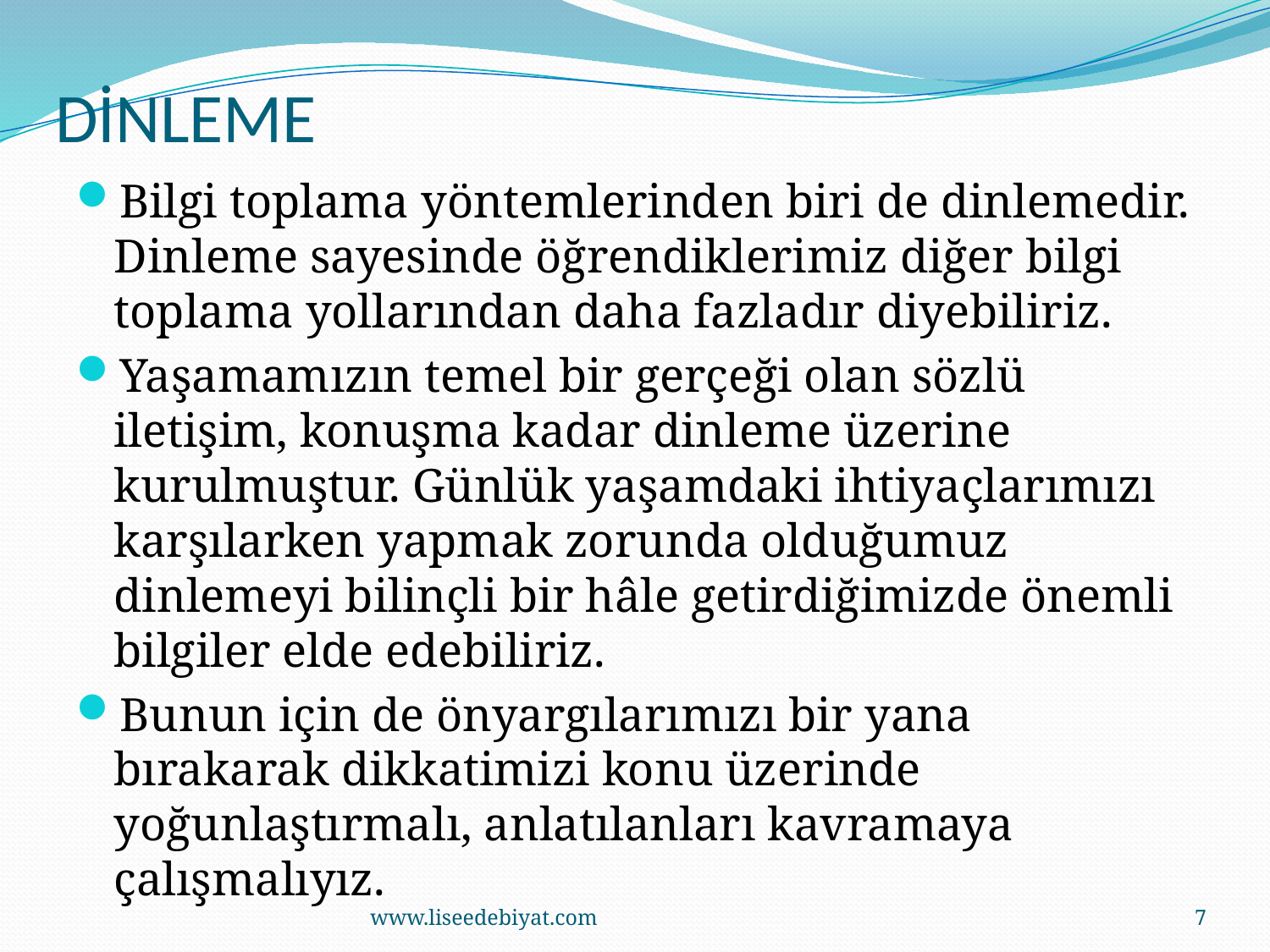

# DİNLEME
Bilgi toplama yöntemlerinden biri de dinlemedir. Dinleme sayesinde öğrendiklerimiz diğer bilgi toplama yollarından daha fazladır diyebiliriz.
Yaşamamızın temel bir gerçeği olan sözlü iletişim, konuşma kadar dinleme üzerine kurulmuştur. Günlük yaşamdaki ihtiyaçlarımızı karşılarken yapmak zorunda olduğumuz dinlemeyi bilinçli bir hâle getirdiğimizde önemli bilgiler elde edebiliriz.
Bunun için de önyargılarımızı bir yana bırakarak dikkatimizi konu üzerinde yoğunlaştırmalı, anlatılanları kavramaya çalışmalıyız.

www.liseedebiyat.com
7